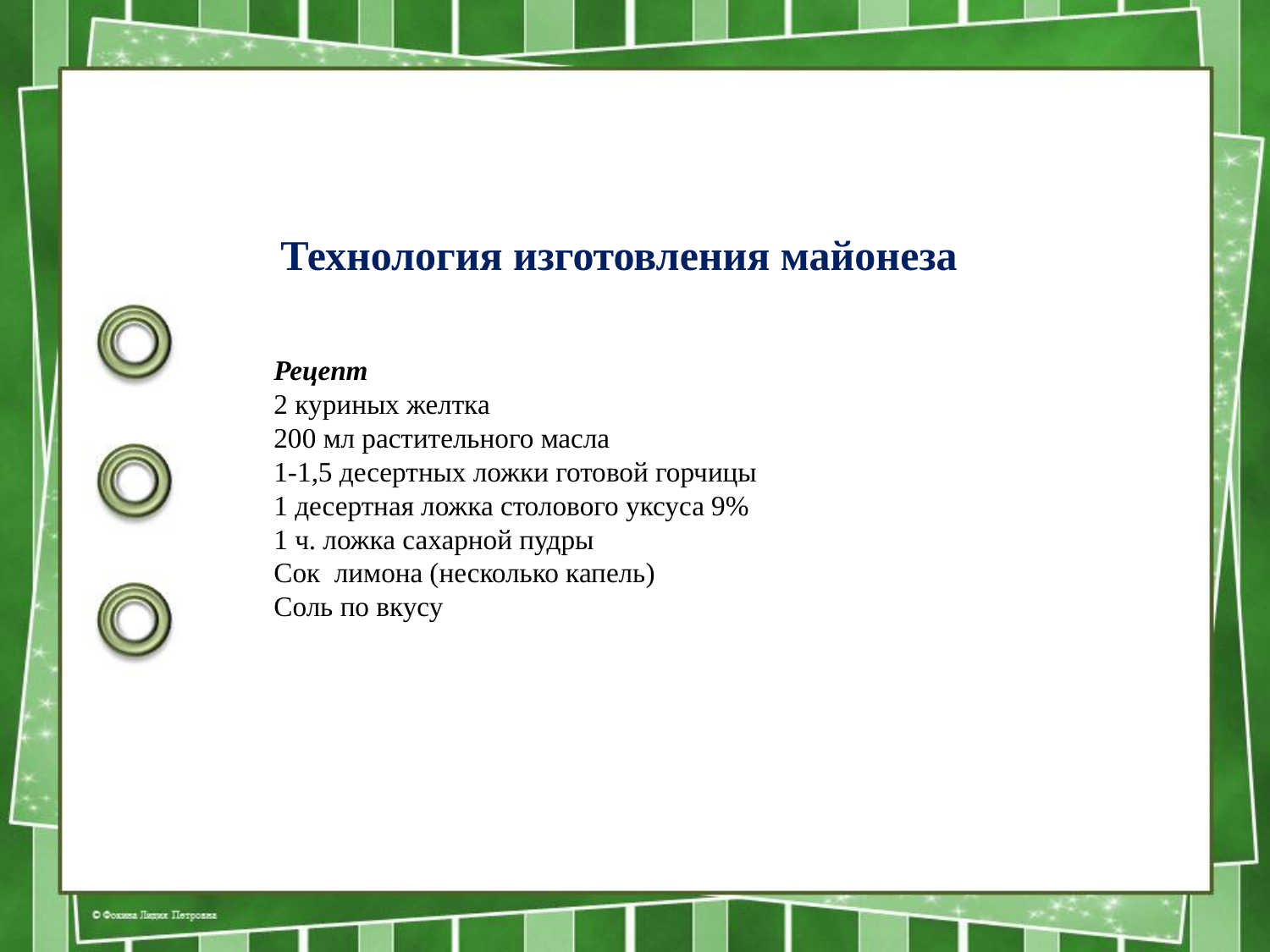

Технология изготовления майонеза

Рецепт
2 куриных желтка
200 мл растительного масла
1-1,5 десертных ложки готовой горчицы
1 десертная ложка столового уксуса 9%
1 ч. ложка сахарной пудры
Сок  лимона (несколько капель)
Соль по вкусу